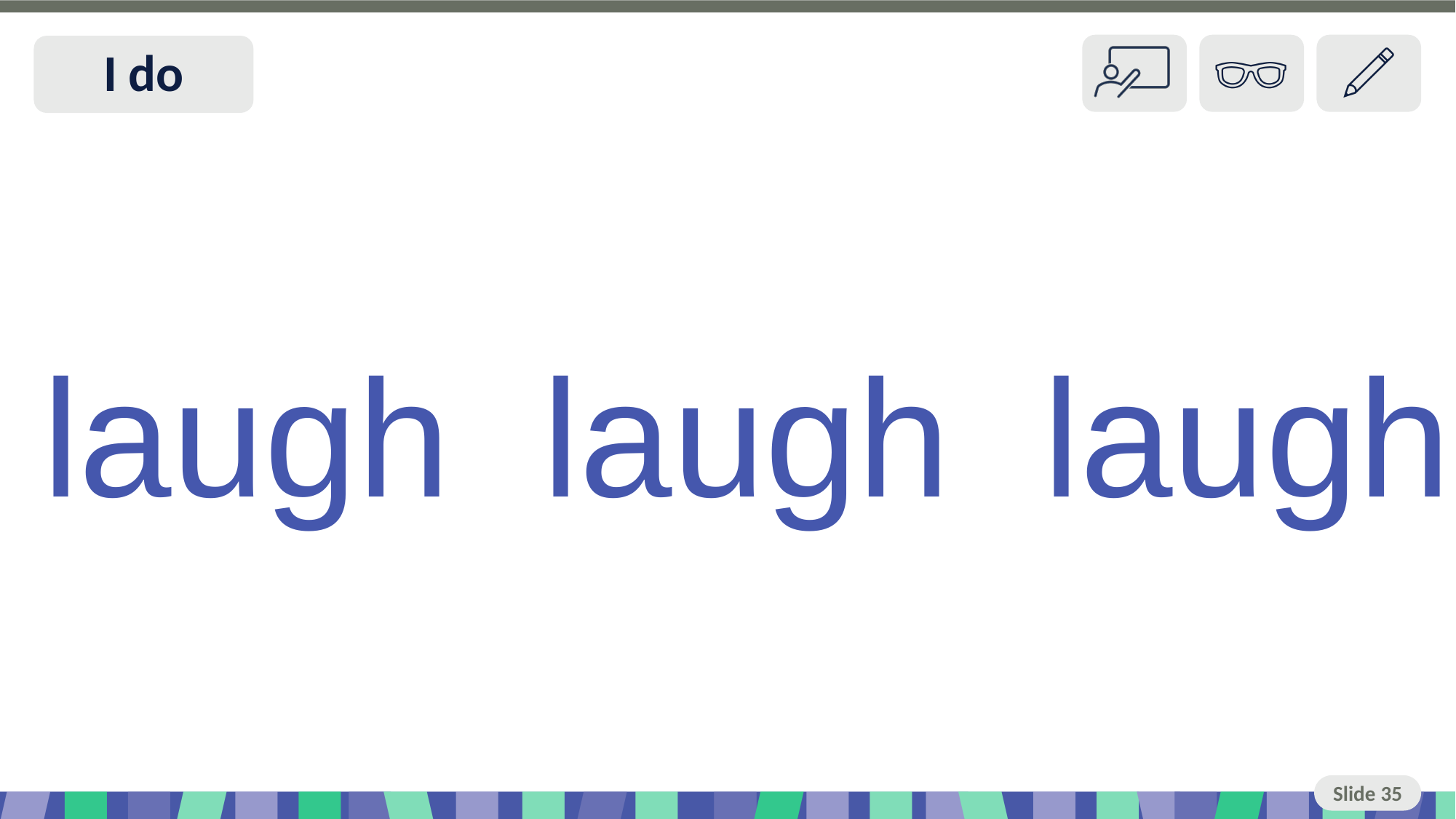

Slide 35 I do
laugh  laugh  laugh